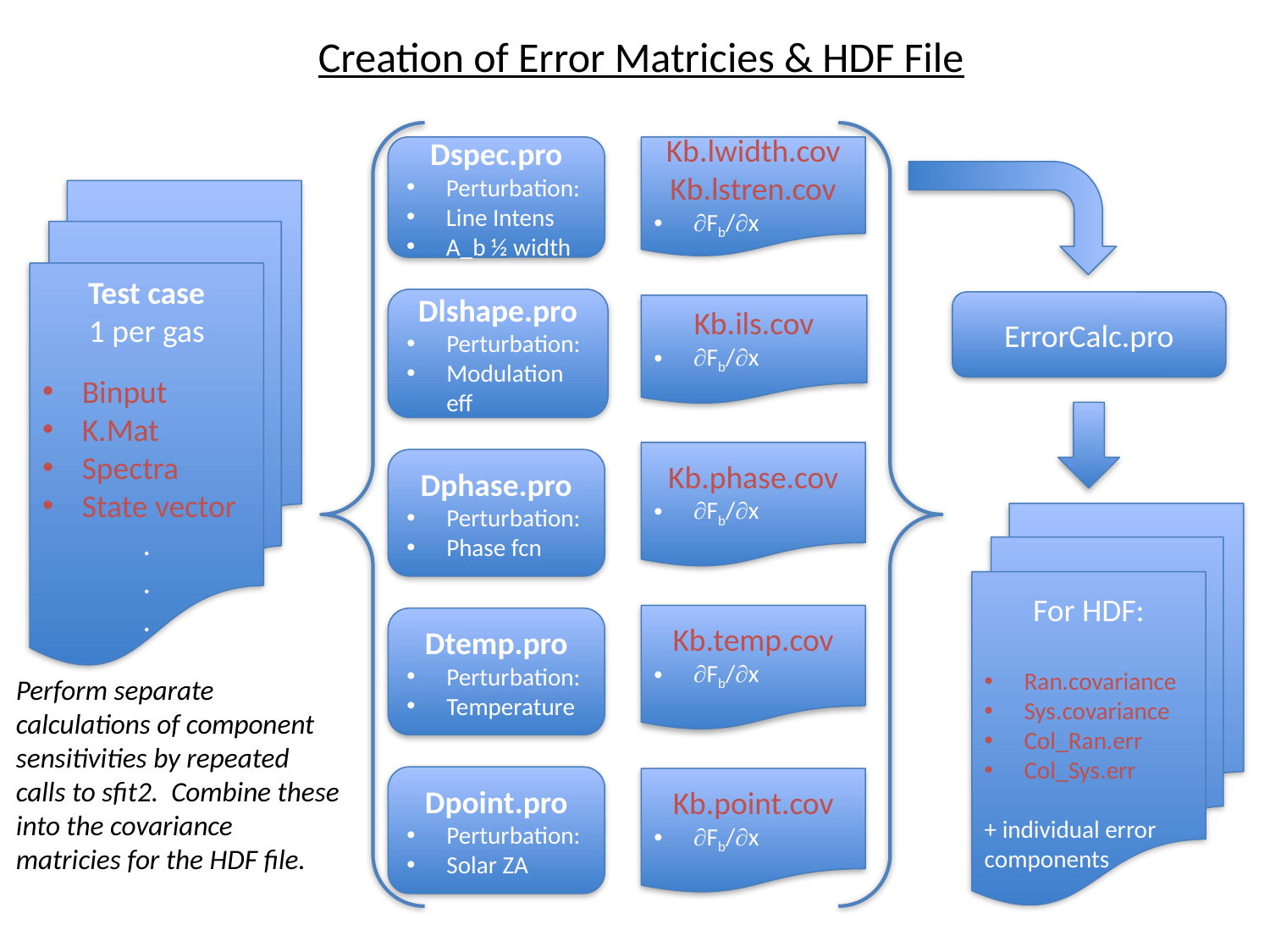

Creation of Error Matricies & HDF File

Dspec.pro
Perturbation:
Line Intens
A_b ½ width
Kb.lwidth.cov
Kb.lstren.cov
∂Fb/∂x
Dlshape.pro
Perturbation:
Modulation eff
Kb.ils.cov
∂Fb/∂x
Kb.phase.cov
∂Fb/∂x
Dphase.pro
Perturbation:
Phase fcn
Kb.temp.cov
∂Fb/∂x
Dtemp.pro
Perturbation:
Temperature
Dpoint.pro
Perturbation:
Solar ZA
Kb.point.cov
∂Fb/∂x
Test case
1 per gas

Binput
K.Mat
Spectra
State vector
.
.
.
ErrorCalc.pro

For HDF:

Ran.covariance
Sys.covariance
Col_Ran.err
Col_Sys.err

+ individual error components
Perform separate calculations of component sensitivities by repeated calls to sfit2.  Combine these into the covariance matricies for the HDF file.